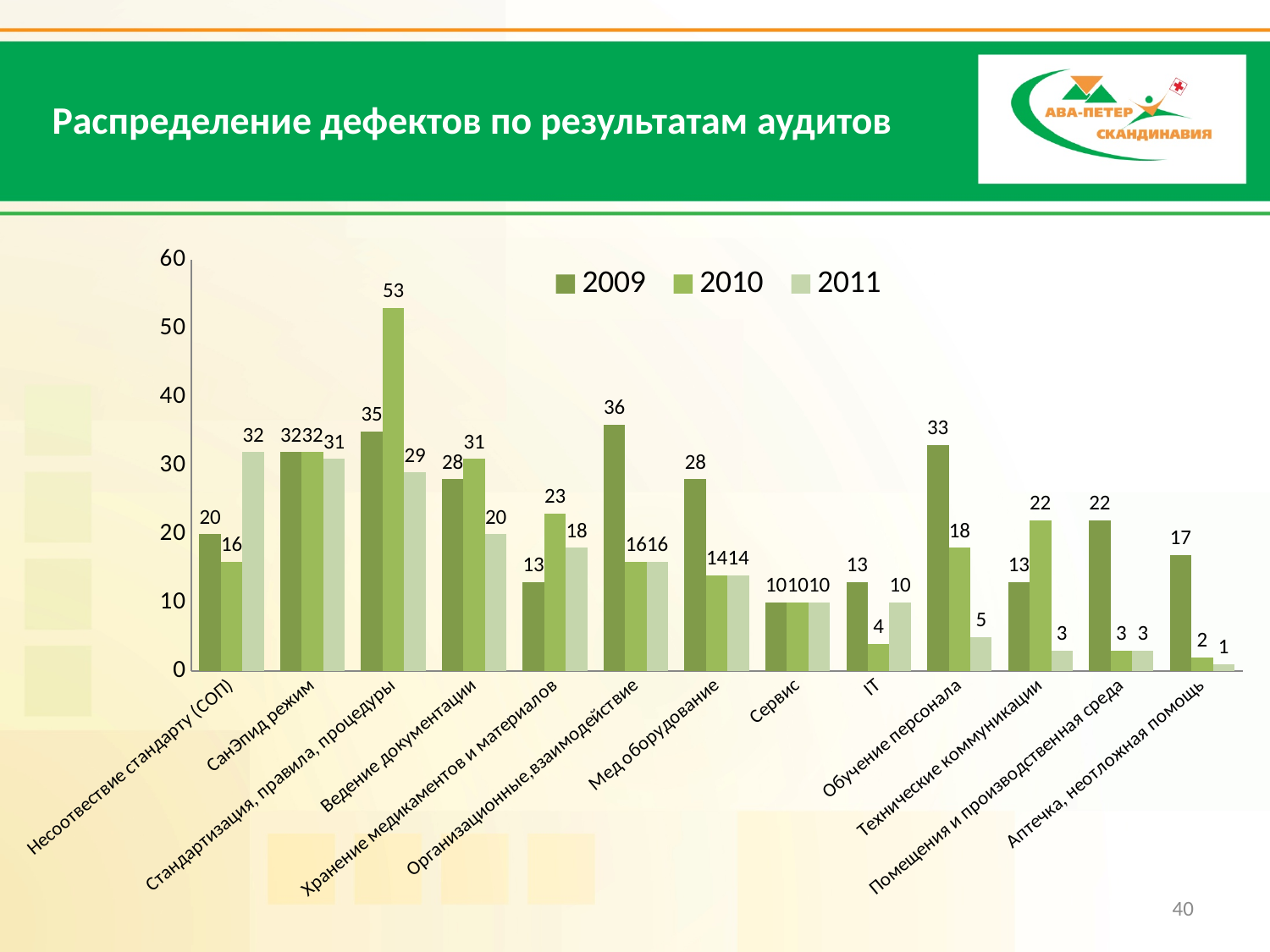

Распределение дефектов по результатам аудитов

### Chart

| Category | 2009 | 2010 | 2011 |
|---|---|---|---|
| Несоотвествие стандарту (СОП) | 20.0 | 16.0 | 32.0 |
| СанЭпид режим | 32.0 | 32.0 | 31.0 |
| Стандартизация, правила, процедуры | 35.0 | 53.0 | 29.0 |
| Ведение документации | 28.0 | 31.0 | 20.0 |
| Хранение медикаментов и материалов | 13.0 | 23.0 | 18.0 |
| Организационные,взаимодействие | 36.0 | 16.0 | 16.0 |
| Мед оборудование | 28.0 | 14.0 | 14.0 |
| Сервис | 10.0 | 10.0 | 10.0 |
| IT | 13.0 | 4.0 | 10.0 |
| Обучение персонала | 33.0 | 18.0 | 5.0 |
| Технические коммуникации | 13.0 | 22.0 | 3.0 |
| Помещения и производственная среда | 22.0 | 3.0 | 3.0 |
| Аптечка, неотложная помощь | 17.0 | 2.0 | 1.0 |
40